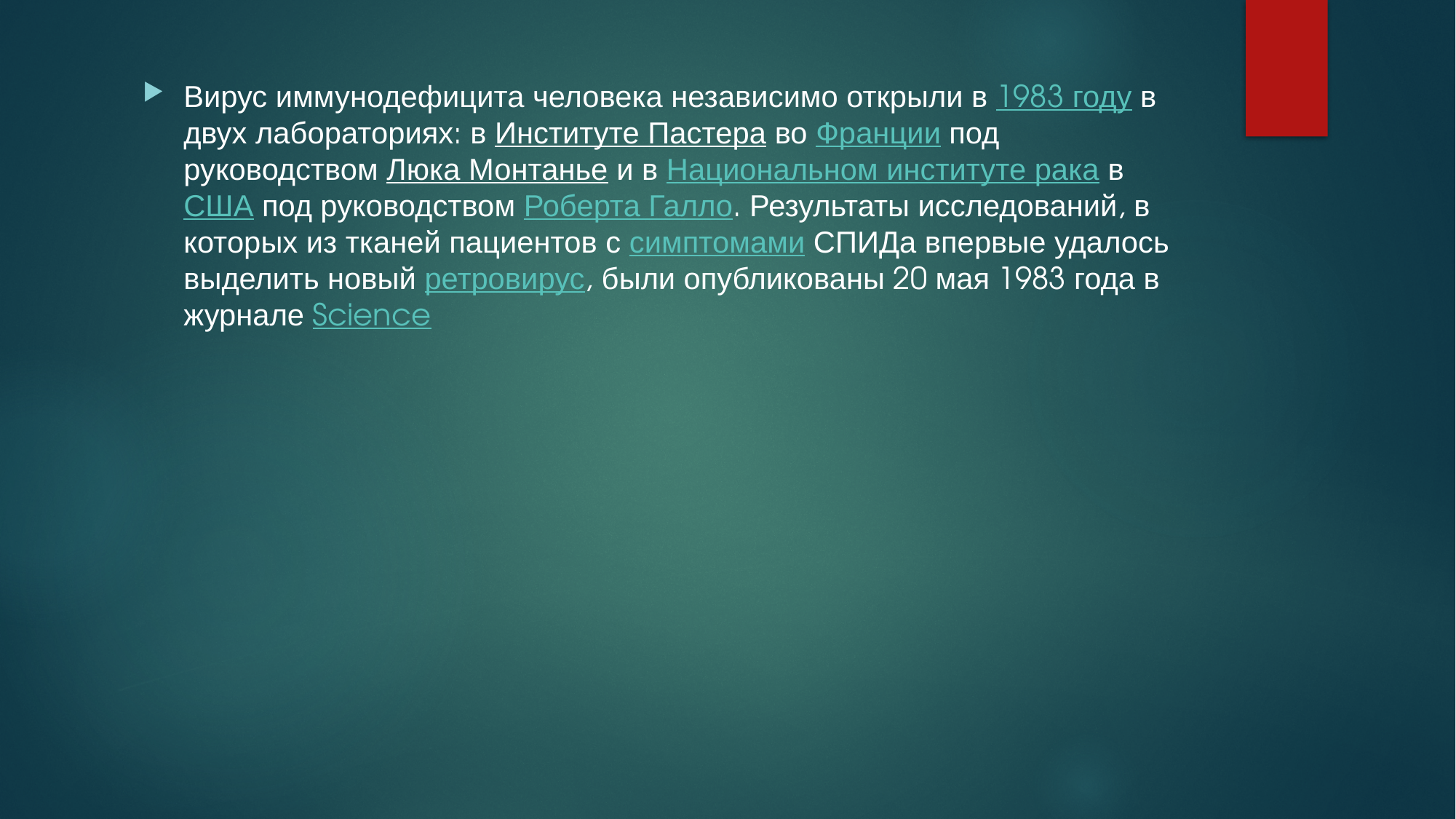

Вирус иммунодефицита человека независимо открыли в 1983 году в двух лабораториях: в Институте Пастера во Франции под руководством Люка Монтанье и в Национальном институте рака в США под руководством Роберта Галло. Результаты исследований, в которых из тканей пациентов с симптомами СПИДа впервые удалось выделить новый ретровирус, были опубликованы 20 мая 1983 года в журнале Science